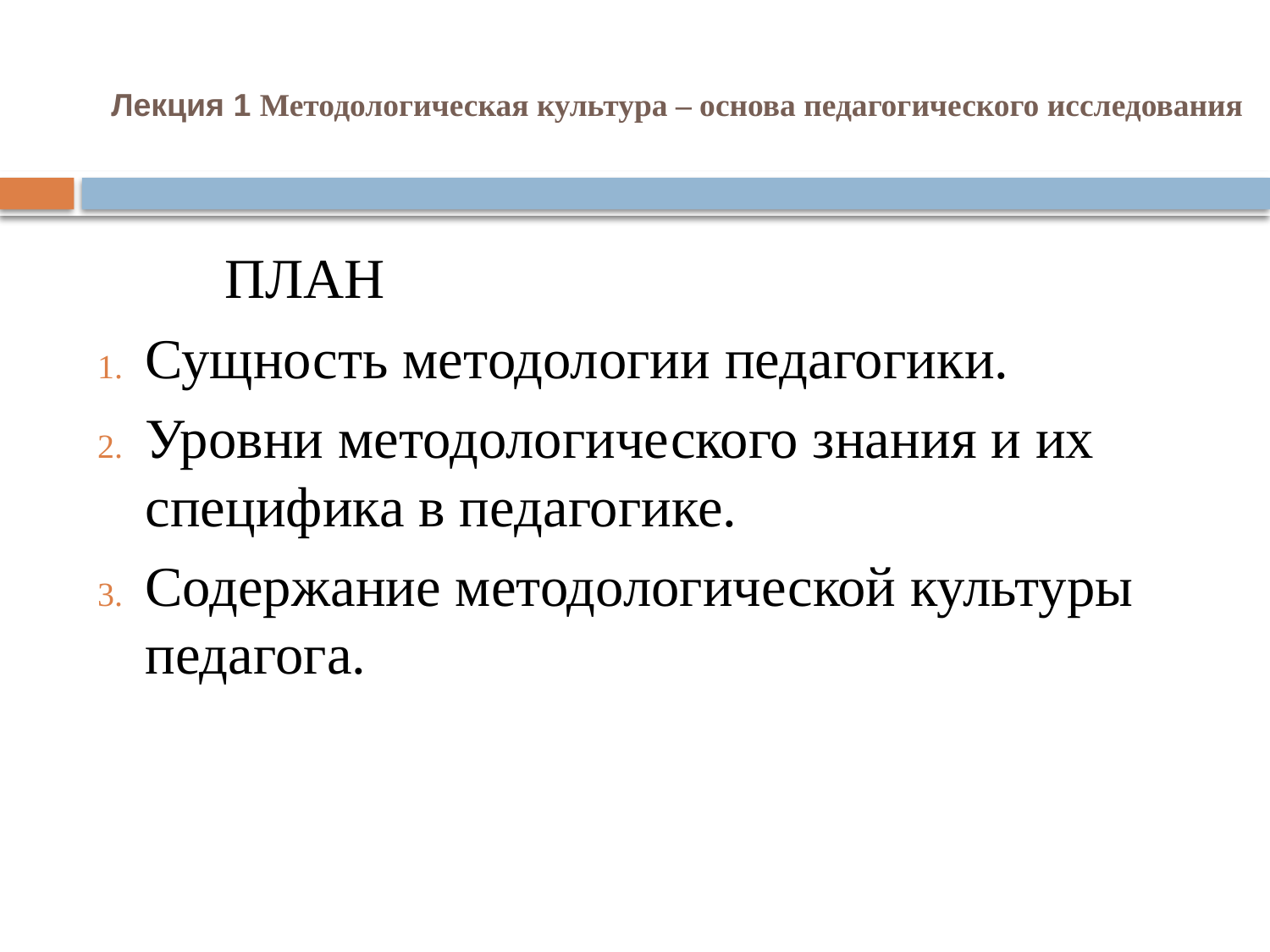

# Лекция 1 Методологическая культура – основа педагогического исследования
	ПЛАН
Сущность методологии педагогики.
Уровни методологического знания и их специфика в педагогике.
Содержание методологической культуры педагога.